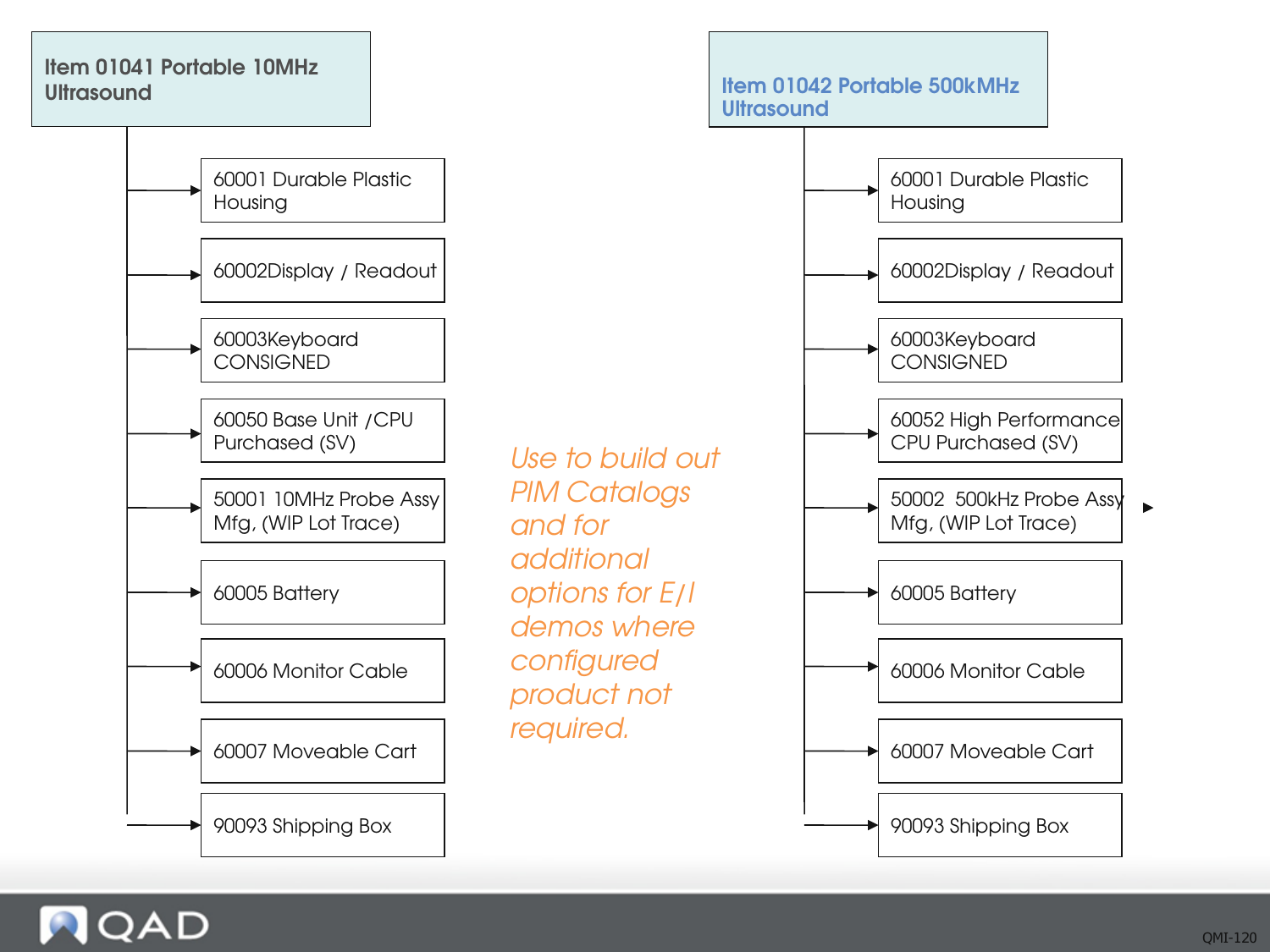

Site xx-100: Additional Ultrasound Products
# Item 01041 Portable 10MHz  Ultrasound
Item 01042 Portable 500kMHz  Ultrasound

60001 Durable Plastic
Housing
60001 Durable Plastic
Housing

60002Display / Readout
60002Display / Readout

60003Keyboard
CONSIGNED
60003Keyboard
CONSIGNED

60050 Base Unit /CPU
Purchased (SV)
60052 High Performance
CPU Purchased (SV)

Use to build out PIM Catalogs and for additional options for E/I demos where configured product not required.

50001 10MHz Probe Assy
Mfg, (WIP Lot Trace)
50002  500kHz Probe Assy
Mfg, (WIP Lot Trace)

60005 Battery
60005 Battery

60006 Monitor Cable
60006 Monitor Cable

60007 Moveable Cart
60007 Moveable Cart

90093 Shipping Box
90093 Shipping Box

QMI-120